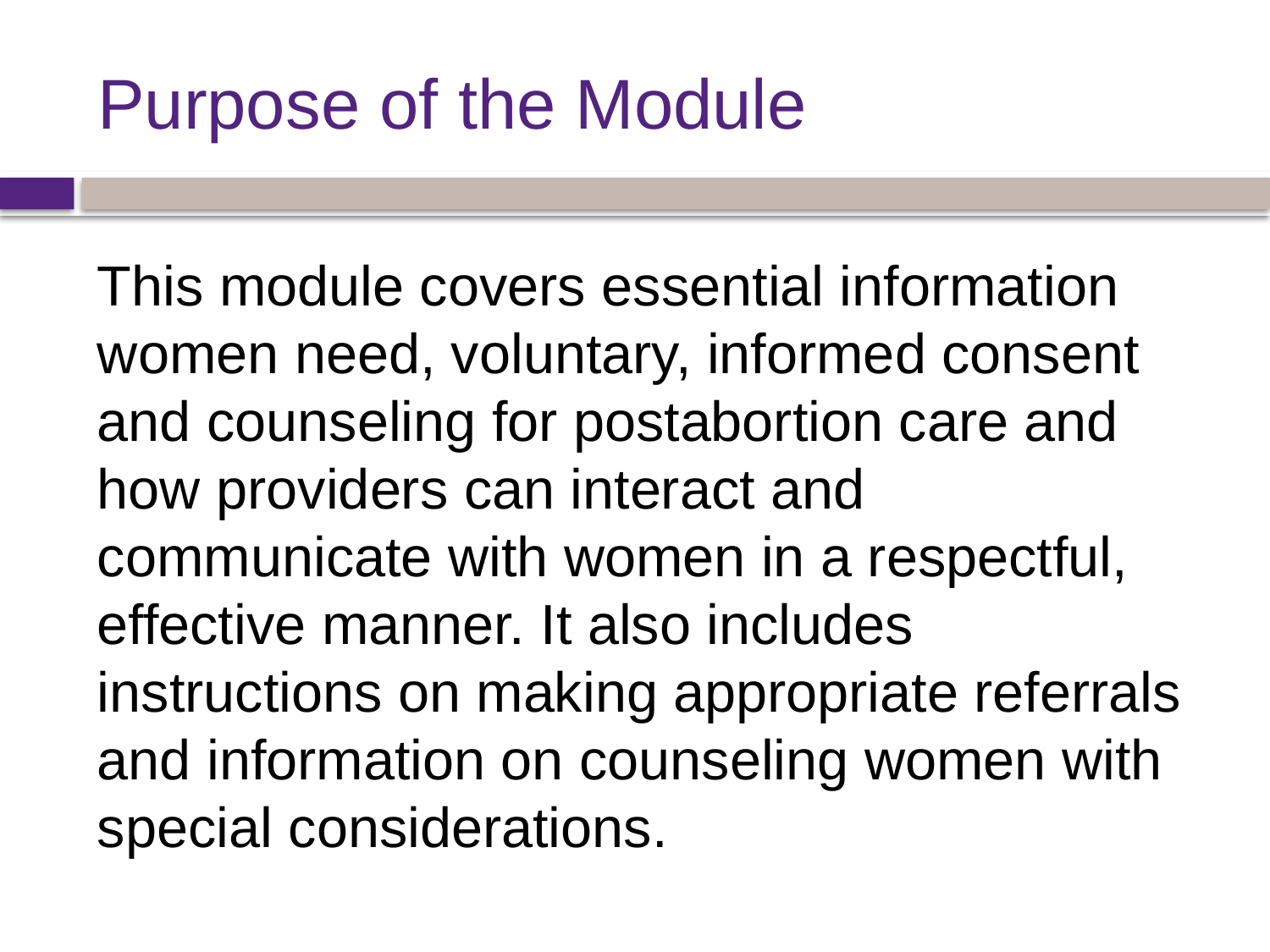

# Purpose of the Module
This module covers essential information women need, voluntary, informed consent and counseling for postabortion care and how providers can interact and communicate with women in a respectful, effective manner. It also includes instructions on making appropriate referrals and information on counseling women with special considerations.